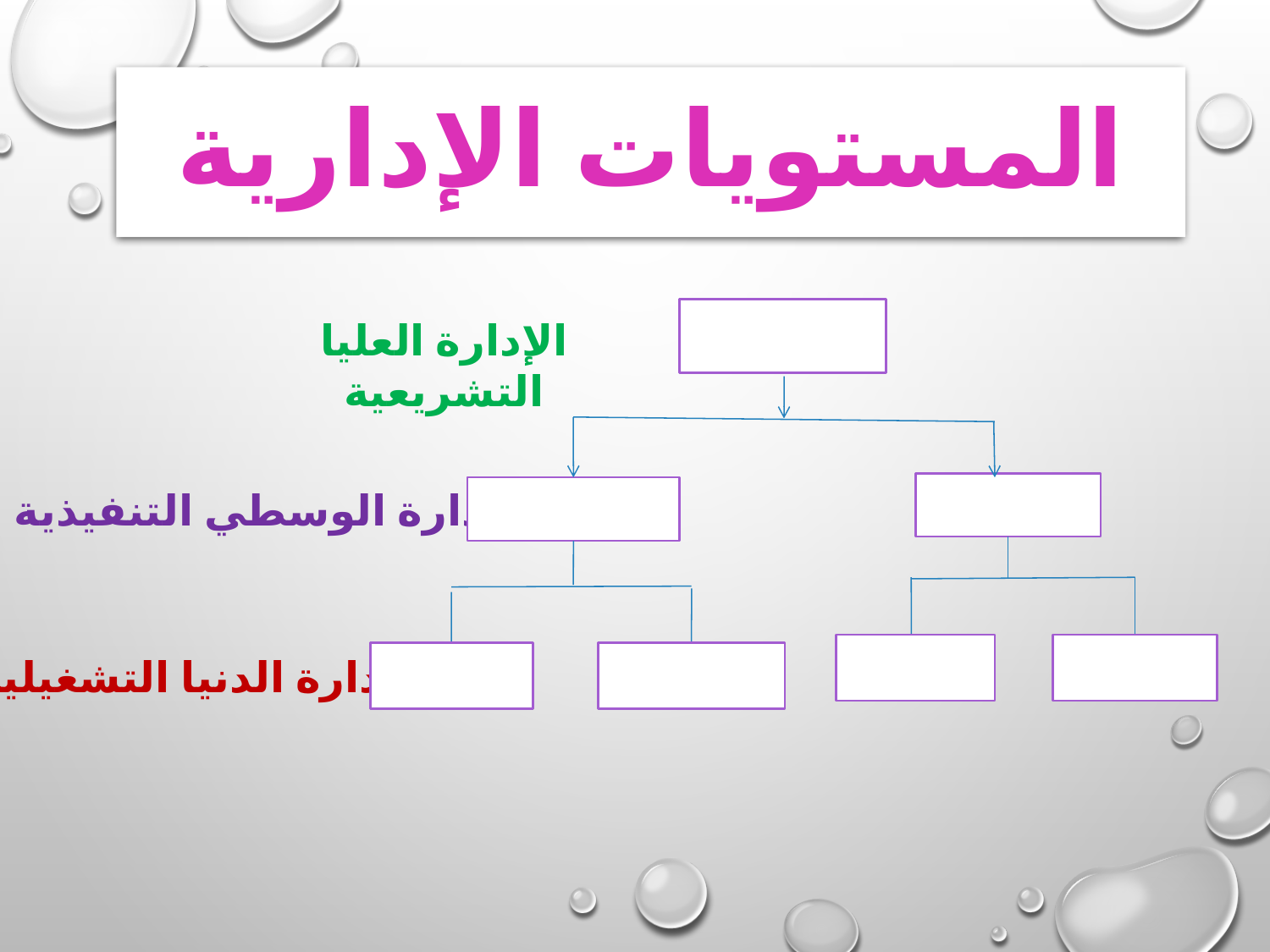

# المستويات الإدارية

الإدارة العليا التشريعية

الإدارة الوسطي التنفيذية

الإدارة الدنيا التشغيلية